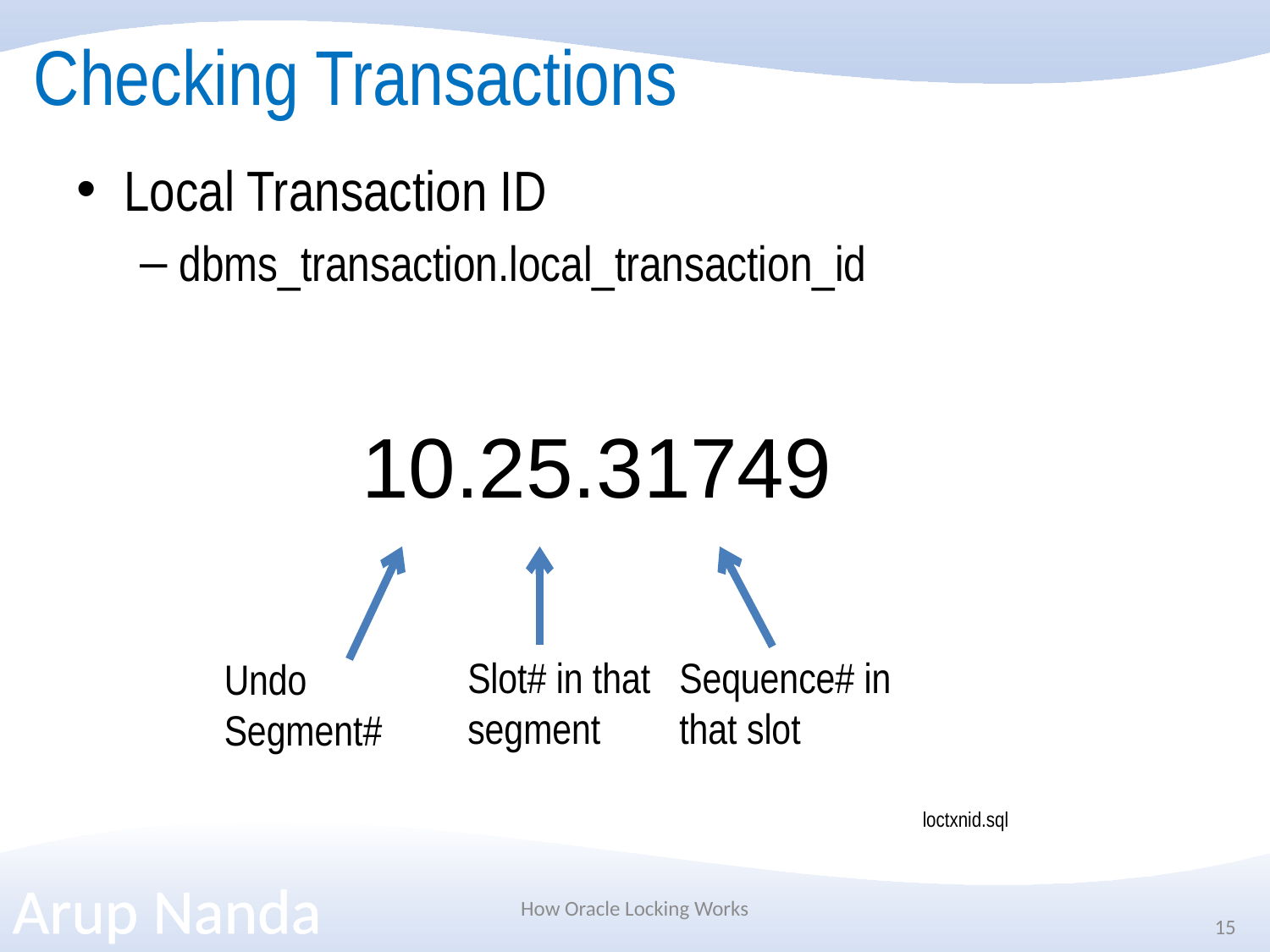

# Checking Transactions
Local Transaction ID
dbms_transaction.local_transaction_id

10.25.31749
Slot# in that segment
Sequence# in that slot
Undo Segment#
loctxnid.sql
How Oracle Locking Works
15